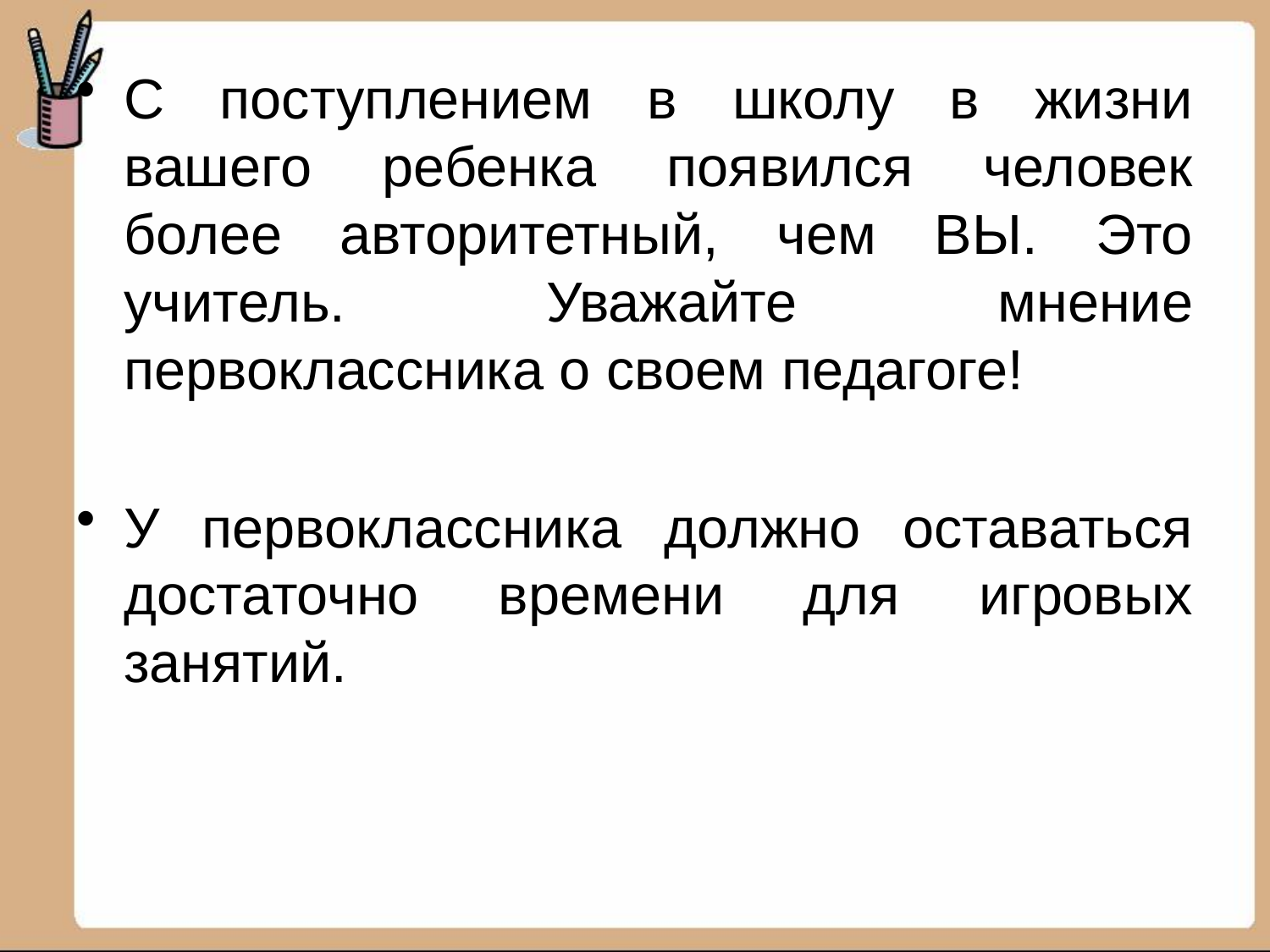

С поступлением в школу в жизни вашего ребенка появился человек более авторитетный, чем ВЫ. Это учитель. Уважайте мнение первоклассника о своем педагоге!

У первоклассника должно оставаться достаточно времени для игровых занятий.